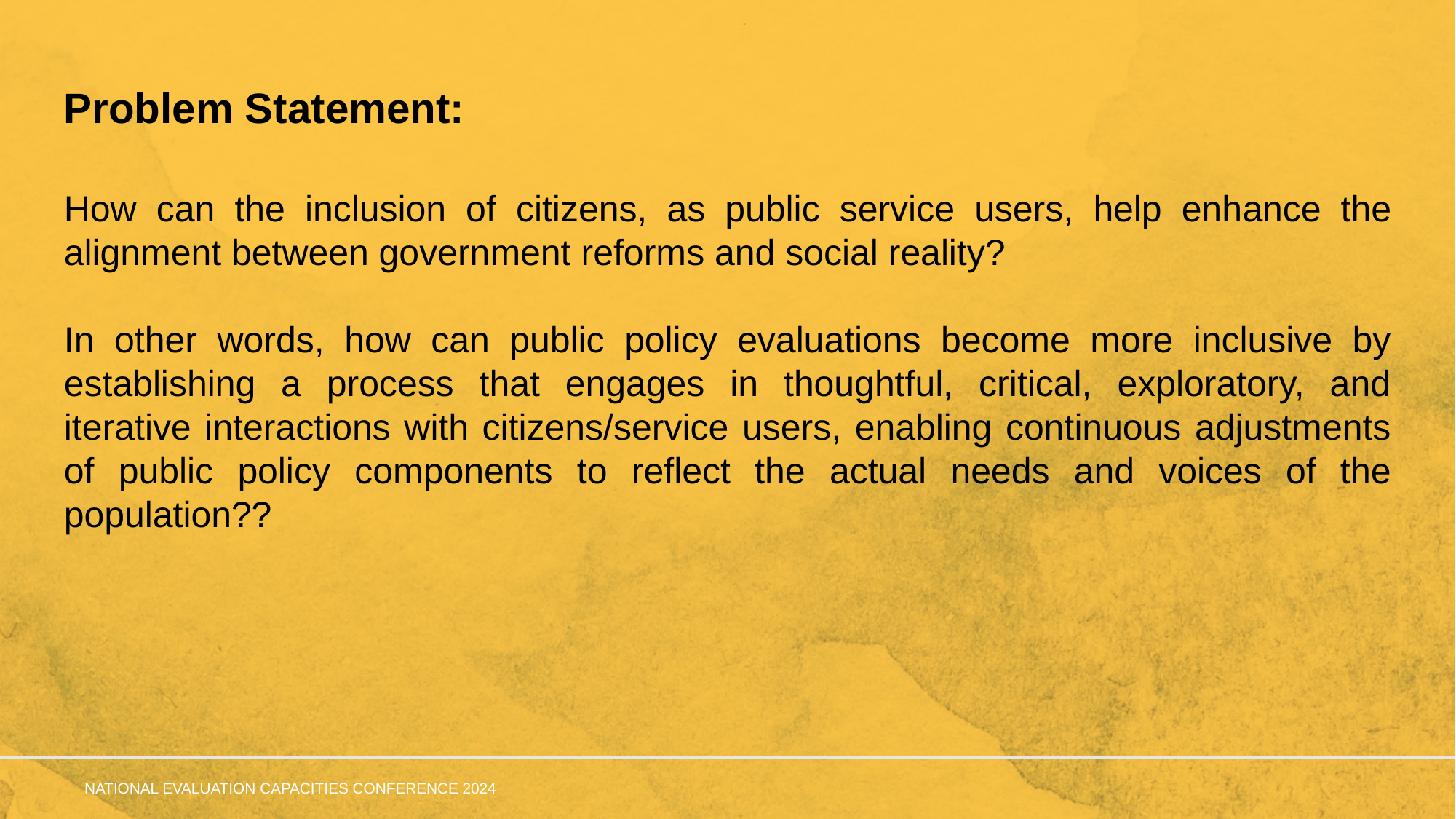

Problem Statement:
How can the inclusion of citizens, as public service users, help enhance the alignment between government reforms and social reality?

In other words, how can public policy evaluations become more inclusive by establishing a process that engages in thoughtful, critical, exploratory, and iterative interactions with citizens/service users, enabling continuous adjustments of public policy components to reflect the actual needs and voices of the population??